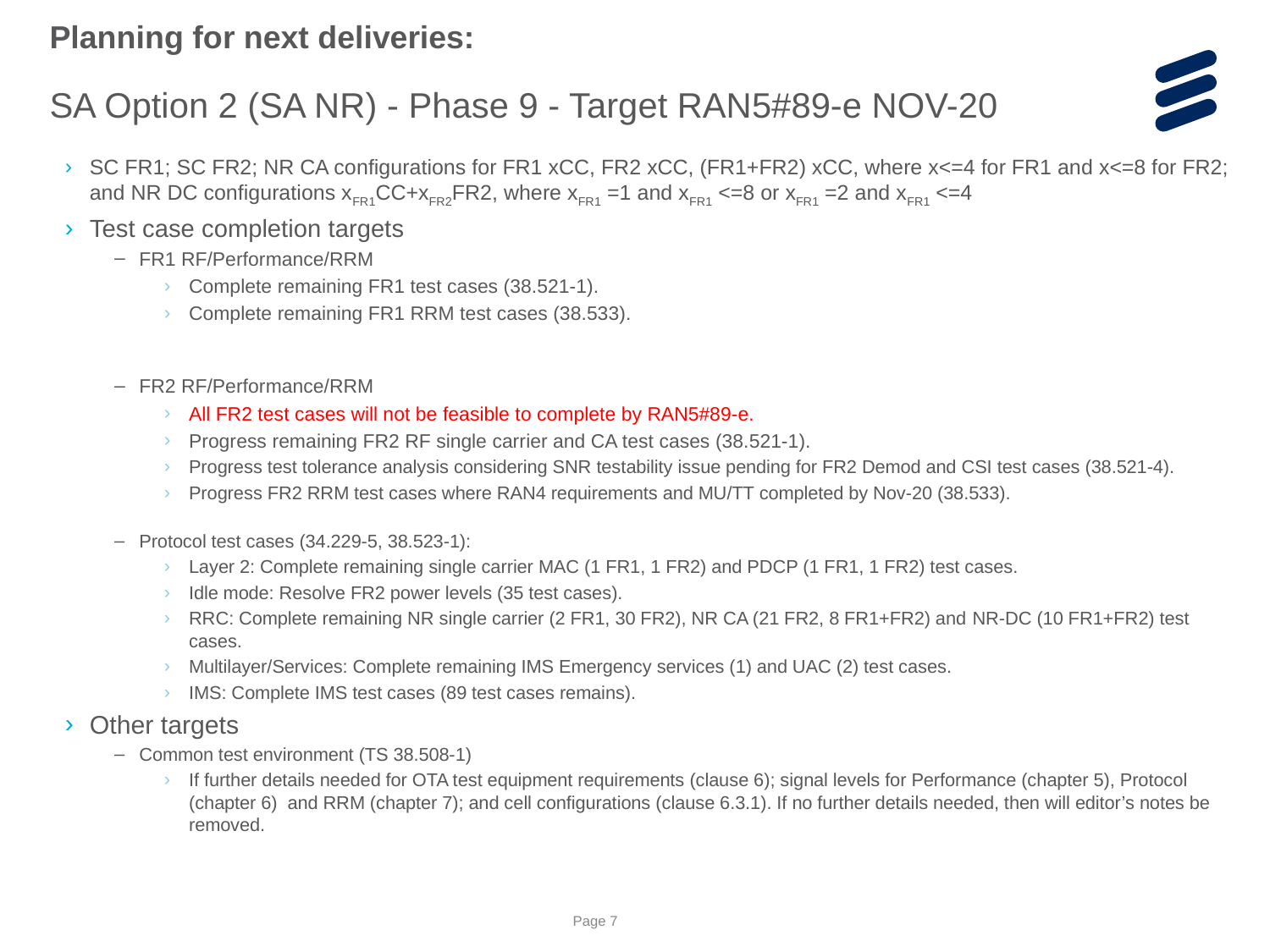

Planning for next deliveries:
SA Option 2 (SA NR) - Phase 9 - Target RAN5#89-e NOV-20
SC FR1; SC FR2; NR CA configurations for FR1 xCC, FR2 xCC, (FR1+FR2) xCC, where x<=4 for FR1 and x<=8 for FR2; and NR DC configurations xFR1CC+xFR2FR2, where xFR1 =1 and xFR1 <=8 or xFR1 =2 and xFR1 <=4
Test case completion targets
FR1 RF/Performance/RRM
Complete remaining FR1 test cases (38.521-1).
Complete remaining FR1 RRM test cases (38.533).

FR2 RF/Performance/RRM
All FR2 test cases will not be feasible to complete by RAN5#89-e.
Progress remaining FR2 RF single carrier and CA test cases (38.521-1).
Progress test tolerance analysis considering SNR testability issue pending for FR2 Demod and CSI test cases (38.521-4).
Progress FR2 RRM test cases where RAN4 requirements and MU/TT completed by Nov-20 (38.533).
Protocol test cases (34.229-5, 38.523-1):
Layer 2: Complete remaining single carrier MAC (1 FR1, 1 FR2) and PDCP (1 FR1, 1 FR2) test cases.
Idle mode: Resolve FR2 power levels (35 test cases).
RRC: Complete remaining NR single carrier (2 FR1, 30 FR2), NR CA (21 FR2, 8 FR1+FR2) and NR-DC (10 FR1+FR2) test cases.
Multilayer/Services: Complete remaining IMS Emergency services (1) and UAC (2) test cases.
IMS: Complete IMS test cases (89 test cases remains).
Other targets
Common test environment (TS 38.508-1)
If further details needed for OTA test equipment requirements (clause 6); signal levels for Performance (chapter 5), Protocol (chapter 6)  and RRM (chapter 7); and cell configurations (clause 6.3.1). If no further details needed, then will editor’s notes be removed.